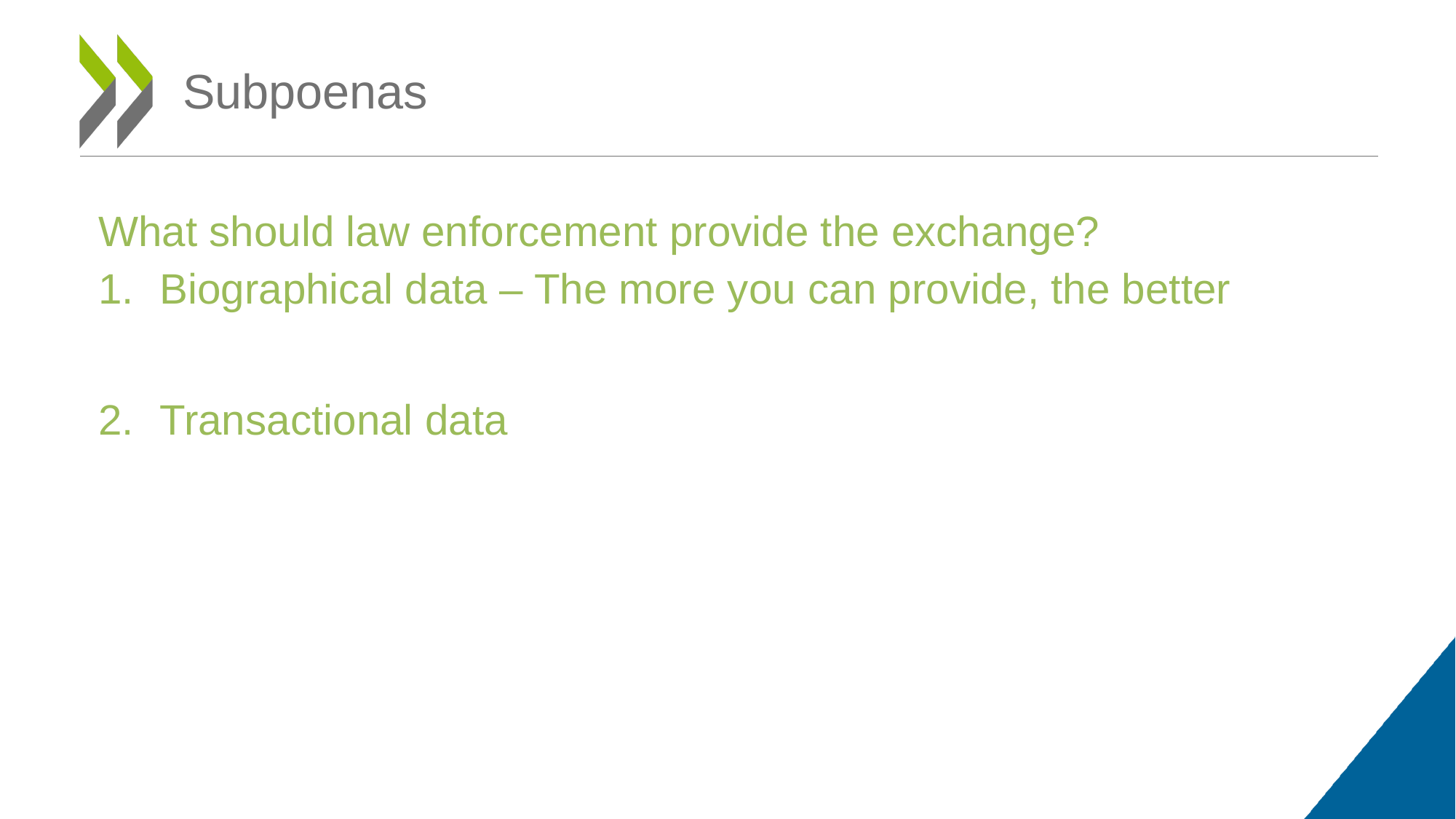

# Subpoenas
What should law enforcement provide the exchange?
Biographical data – The more you can provide, the better

Transactional data